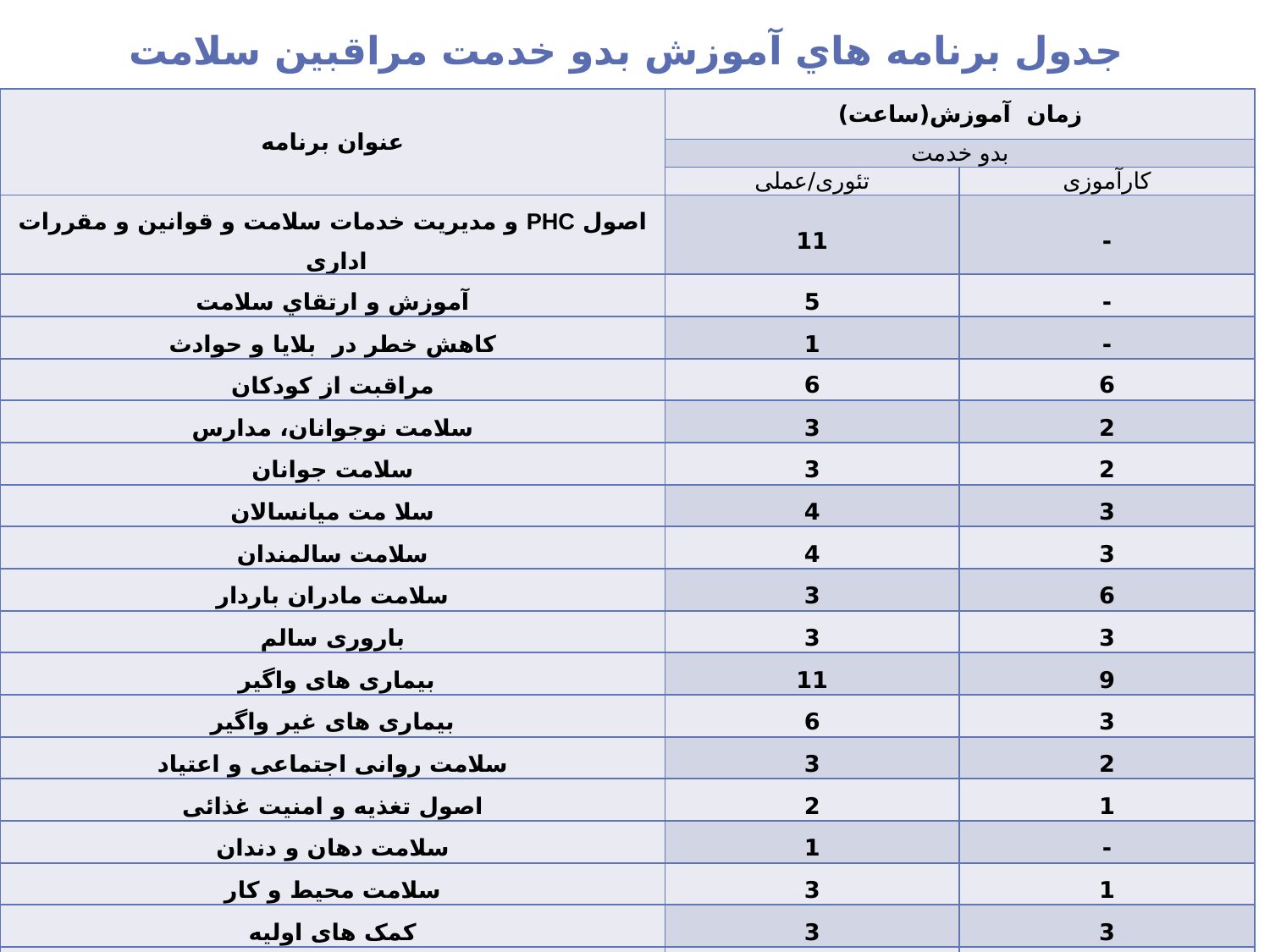

# جدول برنامه هاي آموزش بدو خدمت مراقبین سلامت
| عنوان برنامه | زمان آموزش(ساعت) |  |
| --- | --- | --- |
|  | بدو خدمت |  |
|  | تئوری/عملی | کارآموزی |
| اصول PHC و مدیریت خدمات سلامت و قوانین و مقررات اداری | 11 | - |
| آموزش و ارتقاي سلامت | 5 | - |
| کاهش خطر در بلایا و حوادث | 1 | - |
| مراقبت از كودكان | 6 | 6 |
| سلامت نوجوانان، مدارس | 3 | 2 |
| سلامت جوانان | 3 | 2 |
| سلا مت ميانسالان | 4 | 3 |
| سلامت سالمندان | 4 | 3 |
| سلامت مادران باردار | 3 | 6 |
| باروری سالم | 3 | 3 |
| بیماری های واگیر | 11 | 9 |
| بیماری های غیر واگیر | 6 | 3 |
| سلامت روانی اجتماعی و اعتیاد | 3 | 2 |
| اصول تغذیه و امنیت غذائی | 2 | 1 |
| سلامت دهان و دندان | 1 | - |
| سلامت محیط و کار | 3 | 1 |
| کمک های اولیه | 3 | 3 |
| جمع كل | 56 | 44 |